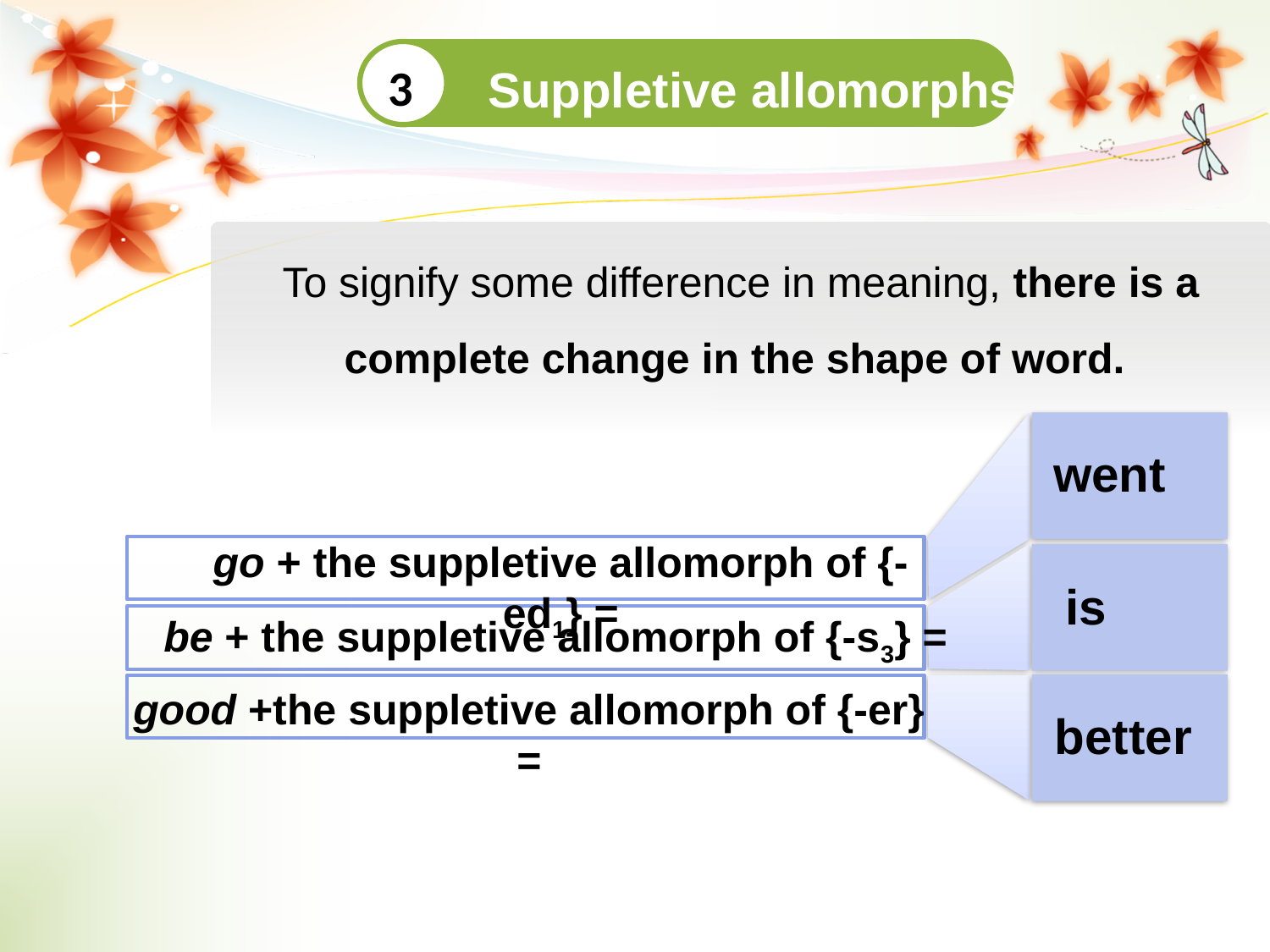

3
Suppletive allomorphs
To signify some difference in meaning, there is a complete change in the shape of word.

went
go + the suppletive allomorph of {-ed1} =

is
be + the suppletive allomorph of {-s3} =

good +the suppletive allomorph of {-er} =
better